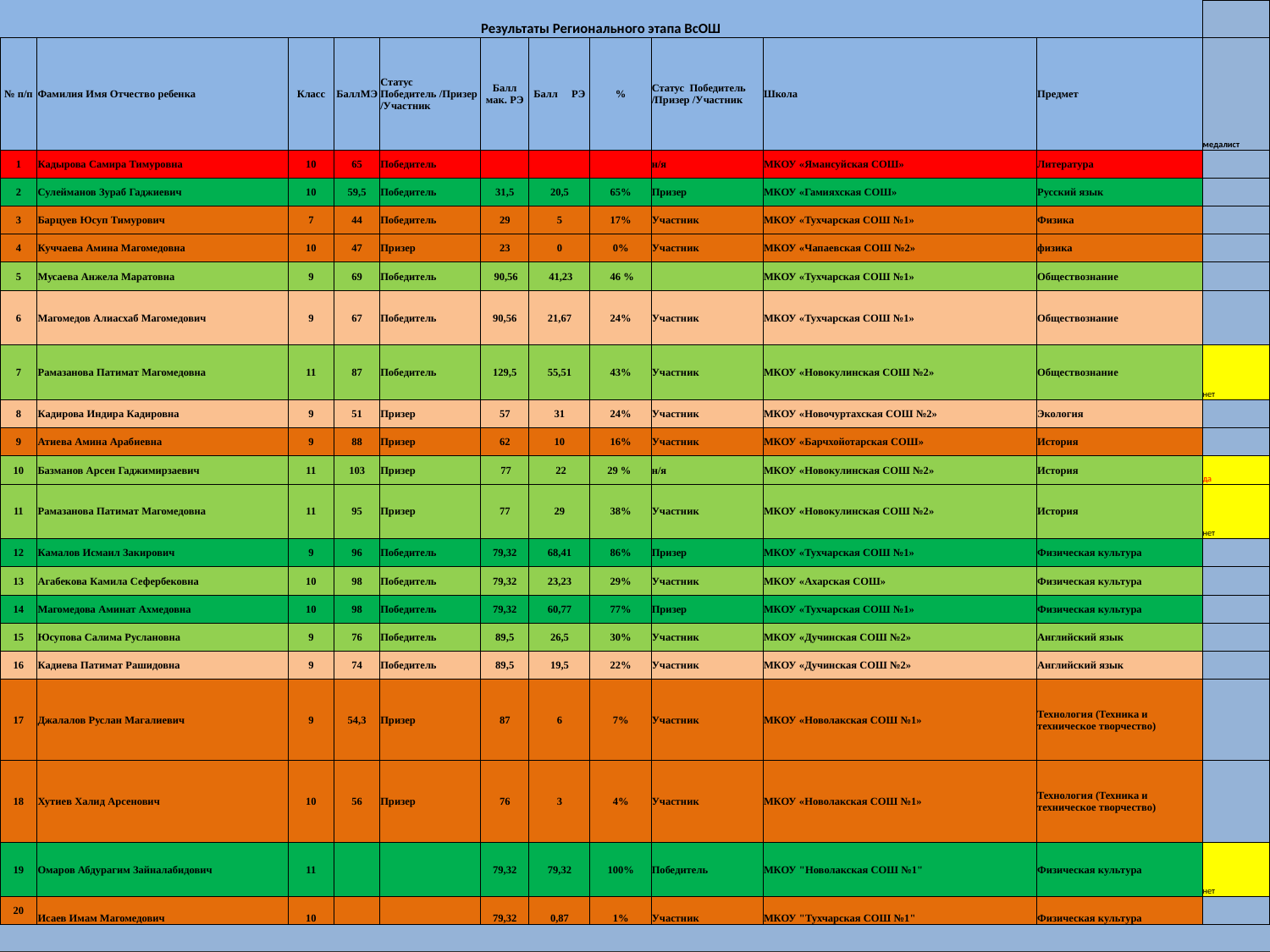

| Результаты Регионального этапа ВсОШ |  |  |  |  |  |  |  |  |  |  |  |
| --- | --- | --- | --- | --- | --- | --- | --- | --- | --- | --- | --- |
| № п/п | Фамилия Имя Отчество ребенка | Класс | БаллМЭ | Статус Победитель /Призер /Участник | Балл мак. РЭ | Балл РЭ | % | Статус Победитель /Призер /Участник | Школа | Предмет | медалист |
| 1 | Кадырова Самира Тимуровна | 10 | 65 | Победитель |  |  |  | н/я | МКОУ «Ямансуйская СОШ» | Литература |  |
| 2 | Сулейманов Зураб Гаджиевич | 10 | 59,5 | Победитель | 31,5 | 20,5 | 65% | Призер | МКОУ «Гамияхская СОШ» | Русский язык |  |
| 3 | Барцуев Юсуп Тимурович | 7 | 44 | Победитель | 29 | 5 | 17% | Участник | МКОУ «Тухчарская СОШ №1» | Физика |  |
| 4 | Куччаева Амина Магомедовна | 10 | 47 | Призер | 23 | 0 | 0% | Участник | МКОУ «Чапаевская СОШ №2» | физика |  |
| 5 | Мусаева Анжела Маратовна | 9 | 69 | Победитель | 90,56 | 41,23 | 46 % |  | МКОУ «Тухчарская СОШ №1» | Обществознание |  |
| 6 | Магомедов Алиасхаб Магомедович | 9 | 67 | Победитель | 90,56 | 21,67 | 24% | Участник | МКОУ «Тухчарская СОШ №1» | Обществознание |  |
| 7 | Рамазанова Патимат Магомедовна | 11 | 87 | Победитель | 129,5 | 55,51 | 43% | Участник | МКОУ «Новокулинская СОШ №2» | Обществознание | нет |
| 8 | Кадирова Индира Кадировна | 9 | 51 | Призер | 57 | 31 | 24% | Участник | МКОУ «Новочуртахская СОШ №2» | Экология |  |
| 9 | Атиева Амина Арабиевна | 9 | 88 | Призер | 62 | 10 | 16% | Участник | МКОУ «Барчхойотарская СОШ» | История |  |
| 10 | Базманов Арсен Гаджимирзаевич | 11 | 103 | Призер | 77 | 22 | 29 % | н/я | МКОУ «Новокулинская СОШ №2» | История | да |
| 11 | Рамазанова Патимат Магомедовна | 11 | 95 | Призер | 77 | 29 | 38% | Участник | МКОУ «Новокулинская СОШ №2» | История | нет |
| 12 | Камалов Исмаил Закирович | 9 | 96 | Победитель | 79,32 | 68,41 | 86% | Призер | МКОУ «Тухчарская СОШ №1» | Физическая культура |  |
| 13 | Агабекова Камила Сефербековна | 10 | 98 | Победитель | 79,32 | 23,23 | 29% | Участник | МКОУ «Ахарская СОШ» | Физическая культура |  |
| 14 | Магомедова Аминат Ахмедовна | 10 | 98 | Победитель | 79,32 | 60,77 | 77% | Призер | МКОУ «Тухчарская СОШ №1» | Физическая культура |  |
| 15 | Юсупова Салима Руслановна | 9 | 76 | Победитель | 89,5 | 26,5 | 30% | Участник | МКОУ «Дучинская СОШ №2» | Английский язык |  |
| 16 | Кадиева Патимат Рашидовна | 9 | 74 | Победитель | 89,5 | 19,5 | 22% | Участник | МКОУ «Дучинская СОШ №2» | Английский язык |  |
| 17 | Джалалов Руслан Магалиевич | 9 | 54,3 | Призер | 87 | 6 | 7% | Участник | МКОУ «Новолакская СОШ №1» | Технология (Техника и техническое творчество) |  |
| 18 | Хутиев Халид Арсенович | 10 | 56 | Призер | 76 | 3 | 4% | Участник | МКОУ «Новолакская СОШ №1» | Технология (Техника и техническое творчество) |  |
| 19 | Омаров Абдурагим Зайналабидович | 11 |  |  | 79,32 | 79,32 | 100% | Победитель | МКОУ "Новолакская СОШ №1" | Физическая культура | нет |
| 20 | Исаев Имам Магомедович | 10 |  |  | 79,32 | 0,87 | 1% | Участник | МКОУ "Тухчарская СОШ №1" | Физическая культура |  |
|  |  |  |  |  |  |  |  |  |  |  |  |